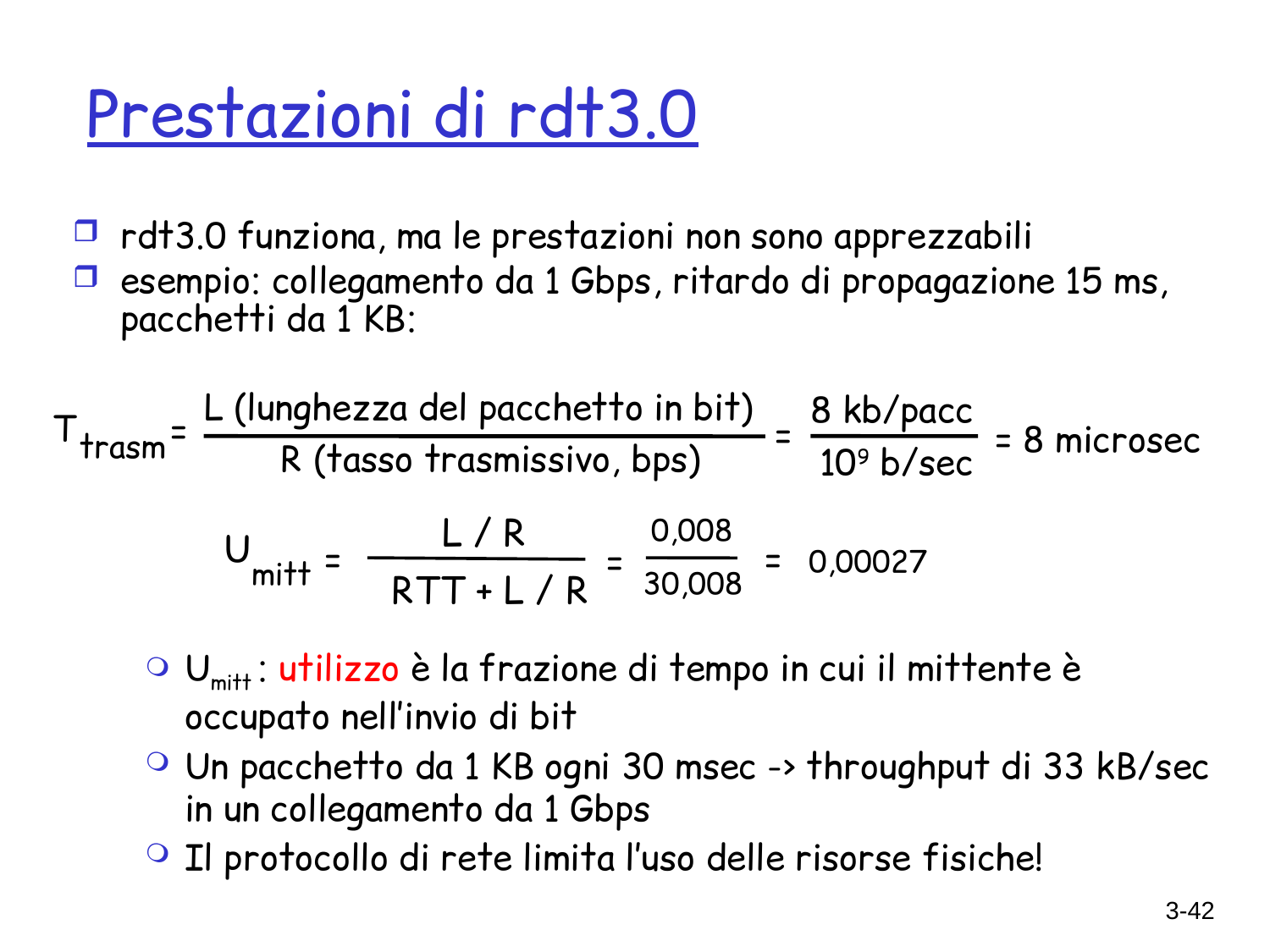

# Prestazioni di rdt3.0
rdt3.0 funziona, ma le prestazioni non sono apprezzabili
esempio: collegamento da 1 Gbps, ritardo di propagazione 15 ms, pacchetti da 1 KB:

L (lunghezza del pacchetto in bit)
8 kb/pacc
T
=
=
= 8 microsec
trasm
R (tasso trasmissivo, bps)
109 b/sec

L / R

0,008

U
=

=
=

0,00027
mitt

30,008

RTT + L / R

Umitt : utilizzo è la frazione di tempo in cui il mittente è occupato nell’invio di bit
Un pacchetto da 1 KB ogni 30 msec -> throughput di 33 kB/sec in un collegamento da 1 Gbps
Il protocollo di rete limita l’uso delle risorse fisiche!
3-42